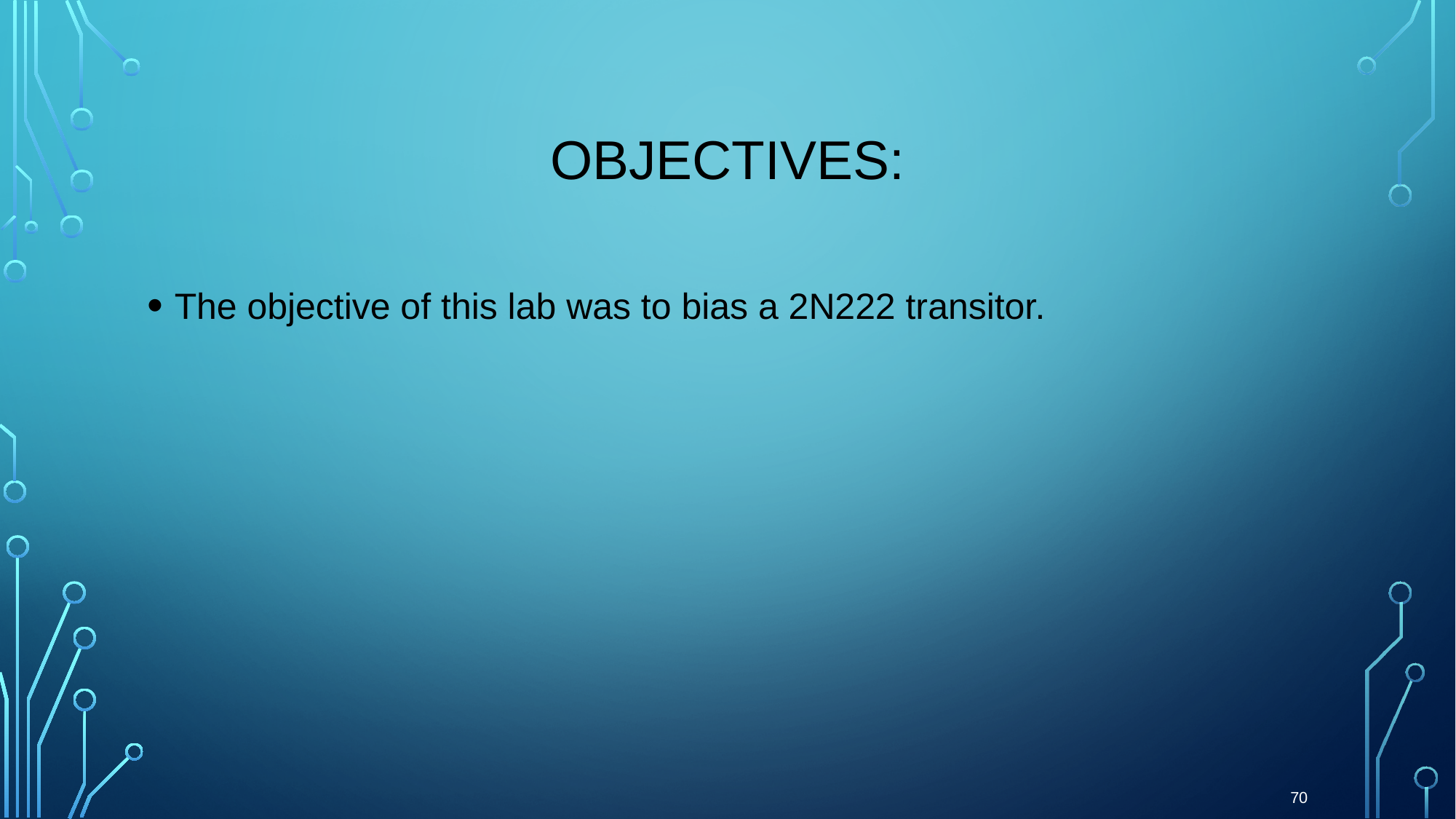

# Objectives:
The objective of this lab was to bias a 2N222 transitor.
70